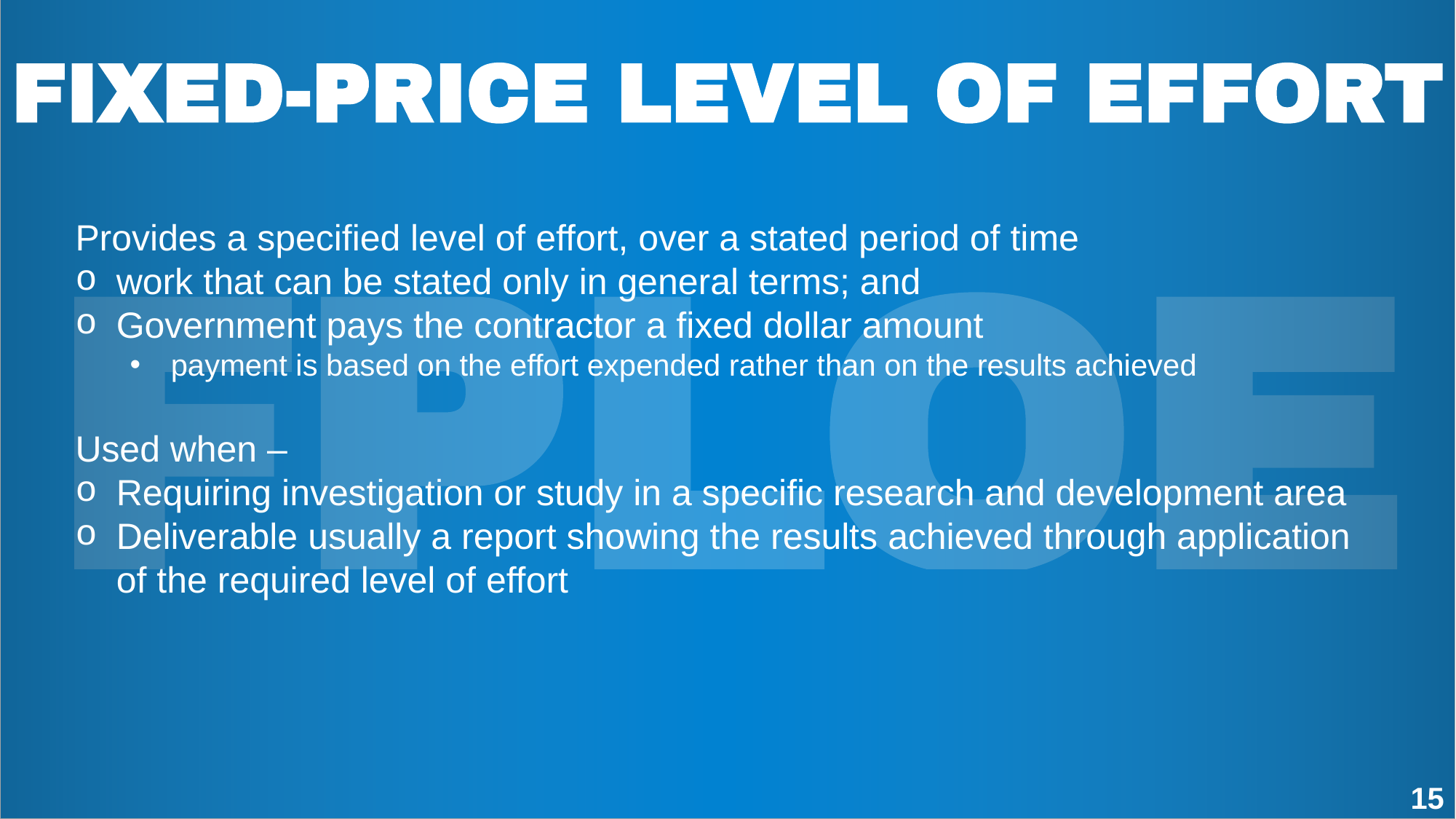

FIXED-PRICE LEVEL OF EFFORT
FPLOE
Provides a specified level of effort, over a stated period of time
work that can be stated only in general terms; and
Government pays the contractor a fixed dollar amount
payment is based on the effort expended rather than on the results achieved
Used when –
Requiring investigation or study in a specific research and development area
Deliverable usually a report showing the results achieved through application of the required level of effort
15